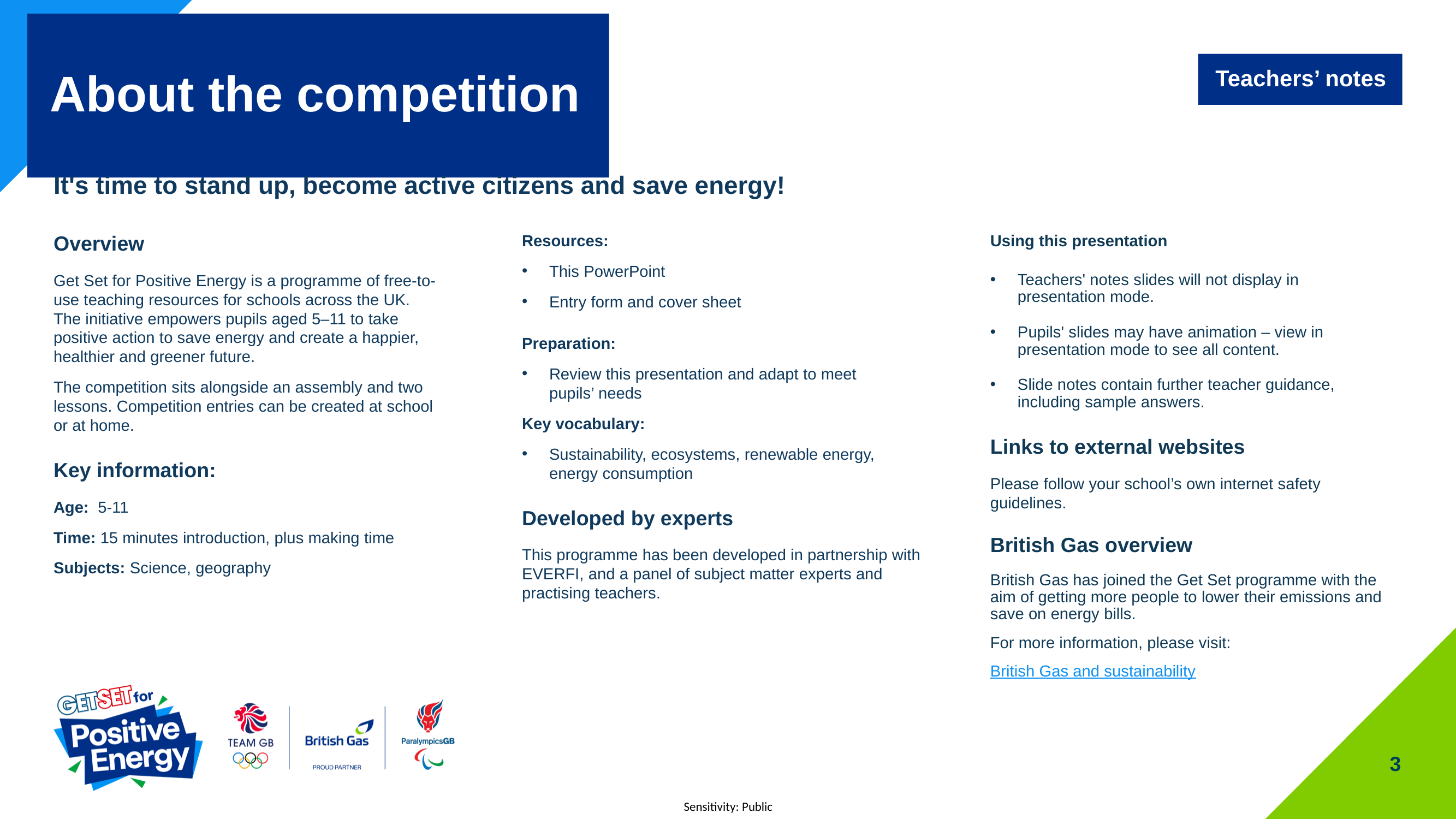

Teachers’ notes
# About the competition
It's time to stand up, become active citizens and save energy!
​Overview​
Get Set for Positive Energy is a programme of free-to-use teaching resources for schools across the UK.​ The initiative empowers pupils aged 5–11 to take positive action to save energy and create a happier, healthier and greener future.
The competition sits alongside an assembly and two lessons. Competition entries can be created at school
or at home.
Key information:
Age:  5-11
Time: 15 minutes introduction, plus making time
Subjects: Science, geography

Resources:
This PowerPoint
Entry form and cover sheet
Preparation:
Review this presentation and adapt to meet
pupils’ needs
Key vocabulary:
Sustainability, ecosystems, renewable energy,
energy consumption
Developed by experts
This programme has been developed in partnership with EVERFI, and a panel of subject matter experts and practising teachers.​

Using this presentation​
Teachers' notes slides will not display in
presentation mode.​
Pupils' slides may have animation – view in presentation mode to see all content. ​
Slide notes contain further teacher guidance, including sample answers.​
Links to external websites​
Please follow your school’s own internet safety guidelines.
British Gas overview
British Gas has joined the Get Set programme with the aim of getting more people to lower their emissions and save on energy bills.
For more information, please visit:
British Gas and sustainability

3